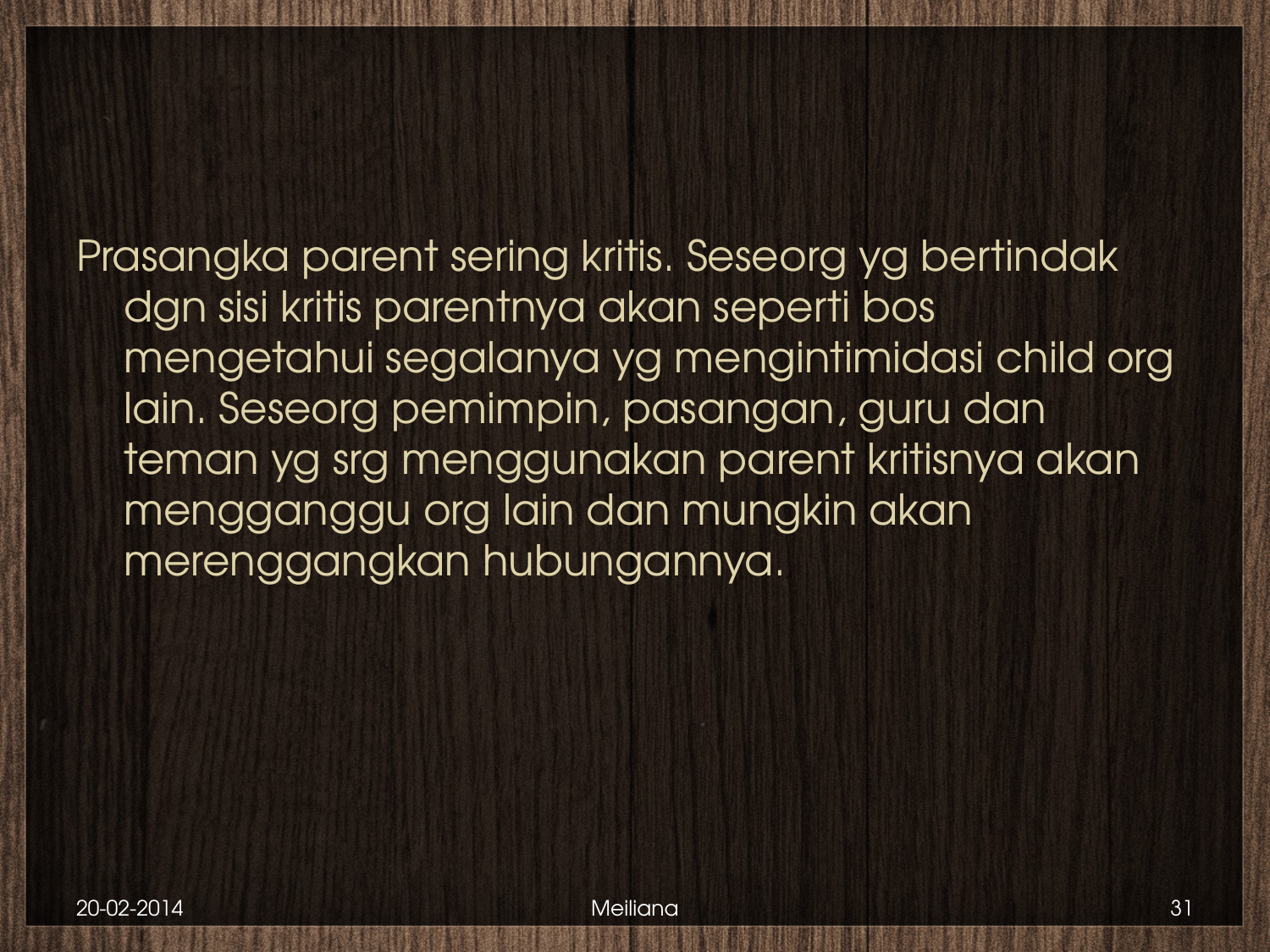

#
Prasangka parent sering kritis. Seseorg yg bertindak dgn sisi kritis parentnya akan seperti bos mengetahui segalanya yg mengintimidasi child org lain. Seseorg pemimpin, pasangan, guru dan teman yg srg menggunakan parent kritisnya akan mengganggu org lain dan mungkin akan merenggangkan hubungannya.

20-02-2014
Meiliana
31